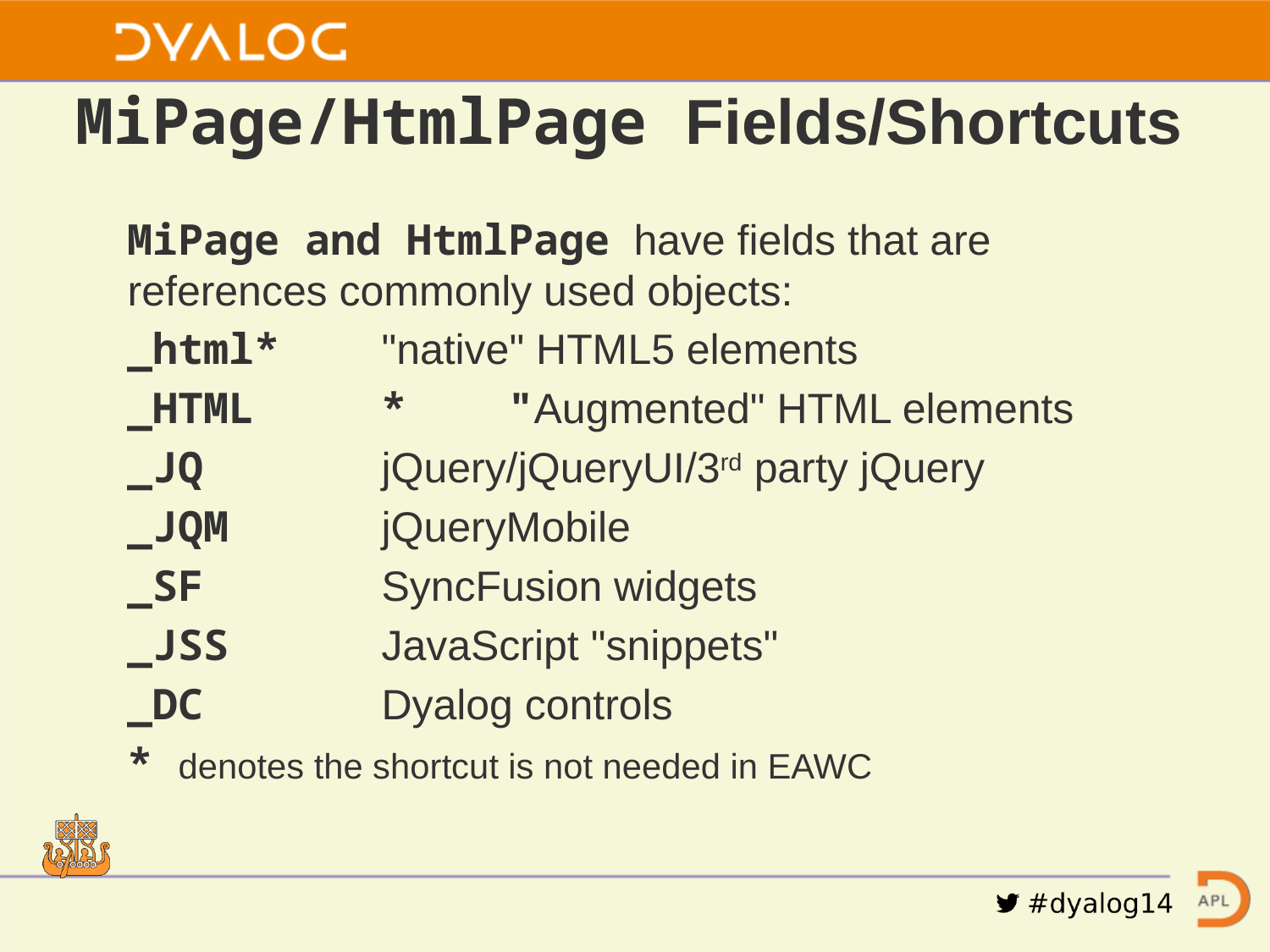

# MiPage/HtmlPage Fields/Shortcuts
MiPage and HtmlPage  have fields that are references commonly used objects:
_html*	"native" HTML5 elements
_HTML	*	"Augmented" HTML elements
_JQ		jQuery/jQueryUI/3rd party jQuery
_JQM	 	jQueryMobile
_SF		SyncFusion widgets
_JSS	 	JavaScript "snippets"
_DC		Dyalog controls
* denotes the shortcut is not needed in EAWC